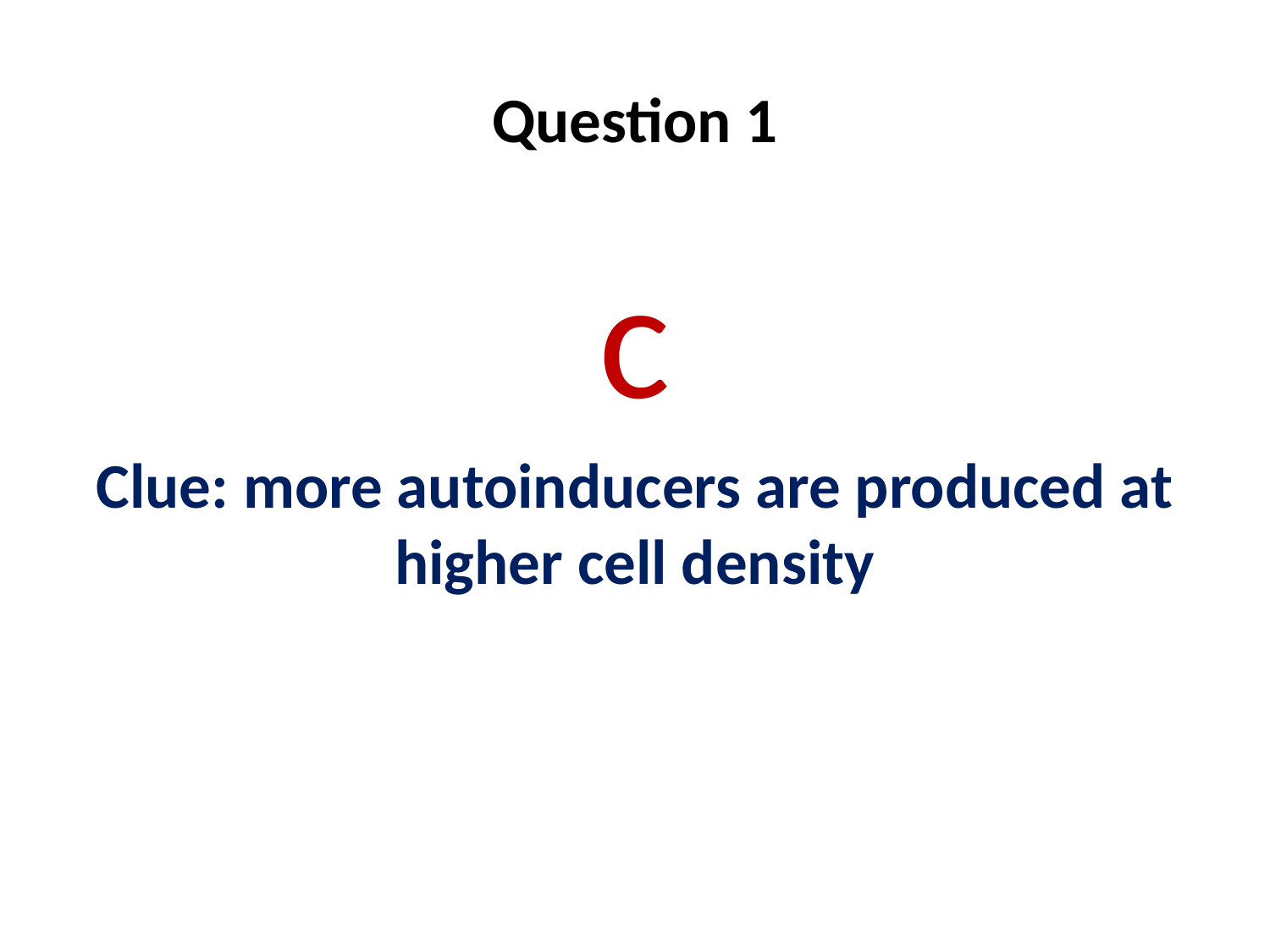

# Question 1
c
Clue: more autoinducers are produced at higher cell density